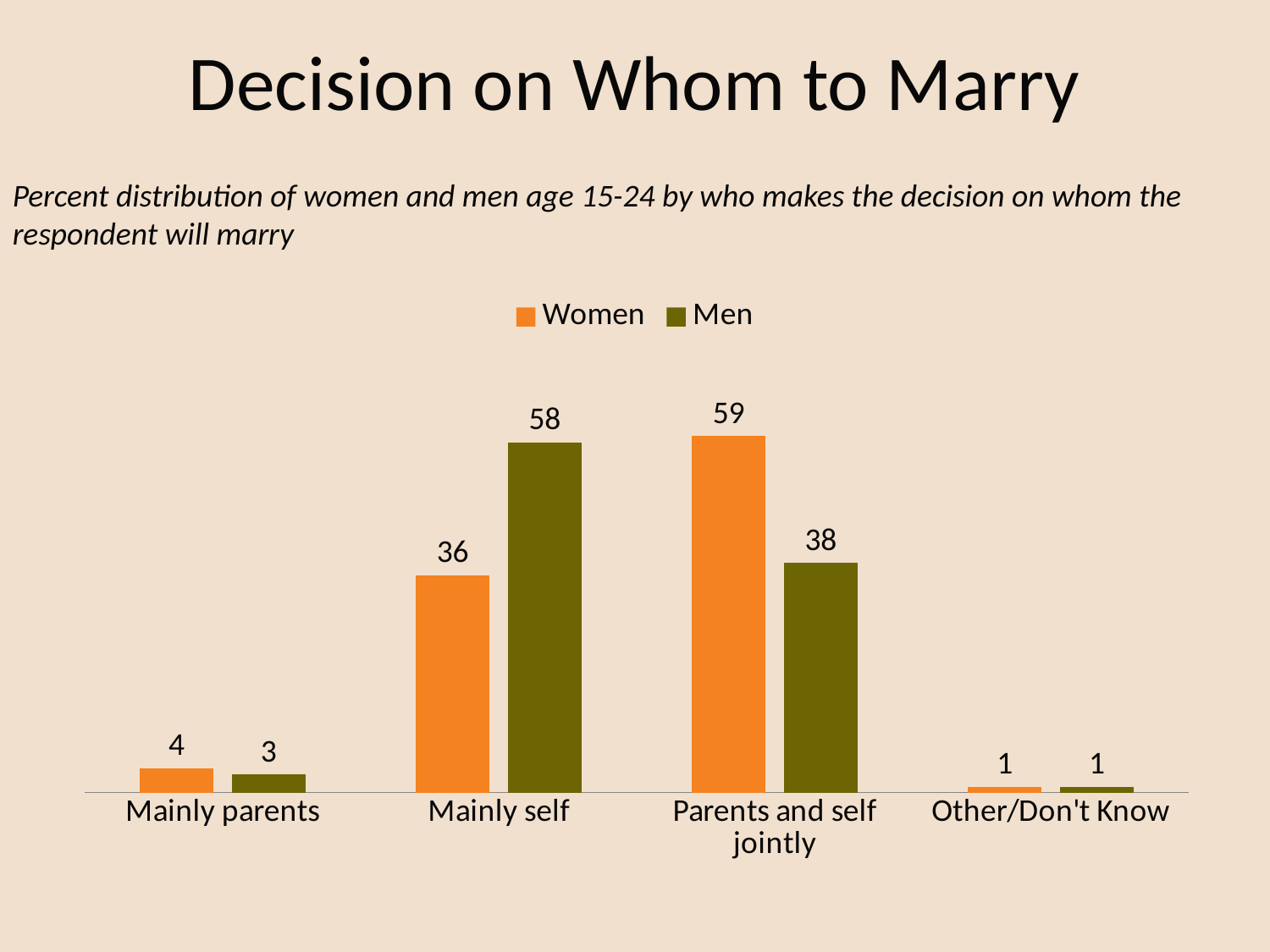

# Decision on Whom to Marry
Percent distribution of women and men age 15-24 by who makes the decision on whom the respondent will marry

### Chart

| Category | Women | Men |
|---|---|---|
| Mainly parents | 4.0 | 3.0 |
| Mainly self | 36.0 | 58.0 |
| Parents and self jointly | 59.0 | 38.0 |
| Other/Don't Know | 1.0 | 1.0 |